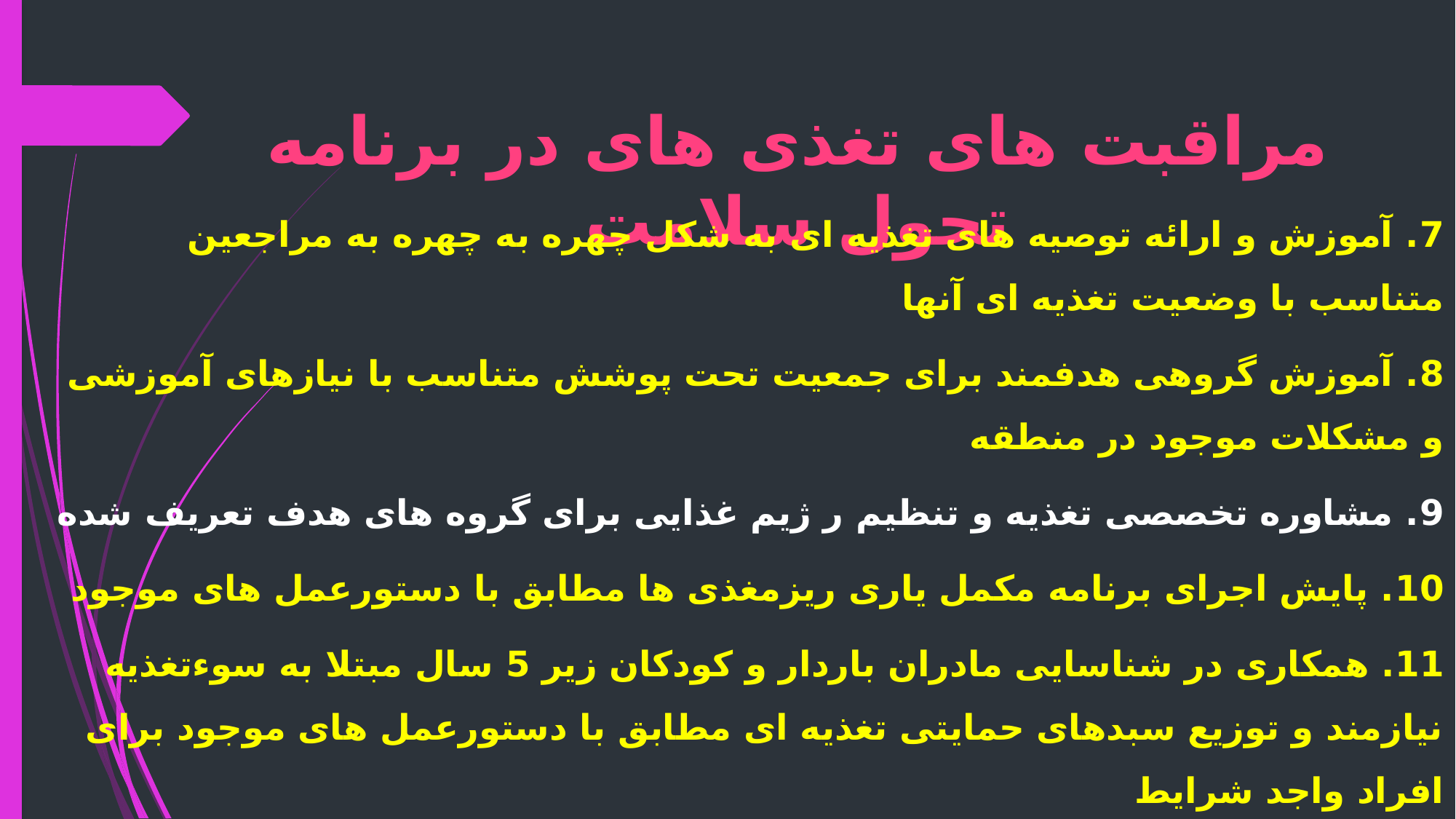

# مراقبت های تغذی های در برنامه تحول سلامت
7. آموزش و ارائه توصیه های تغذیه ای به شکل چهره به چهره به مراجعین متناسب با وضعیت تغذیه ای آنها
8. آموزش گروهی هدفمند برای جمعیت تحت پوشش متناسب با نیازهای آموزشی و مشکلات موجود در منطقه
9. مشاوره تخصصی تغذیه و تنظیم ر ژیم غذایی برای گروه های هدف تعریف شده
10. پایش اجرای برنامه مکمل یاری ریزمغذی ها مطابق با دستورعمل های موجود
11. همکاری در شناسایی مادران باردار و کودکان زیر 5 سال مبتلا به سوءتغذیه نیازمند و توزیع سبدهای حمایتی تغذیه ای مطابق با دستورعمل های موجود برای افراد واجد شرایط